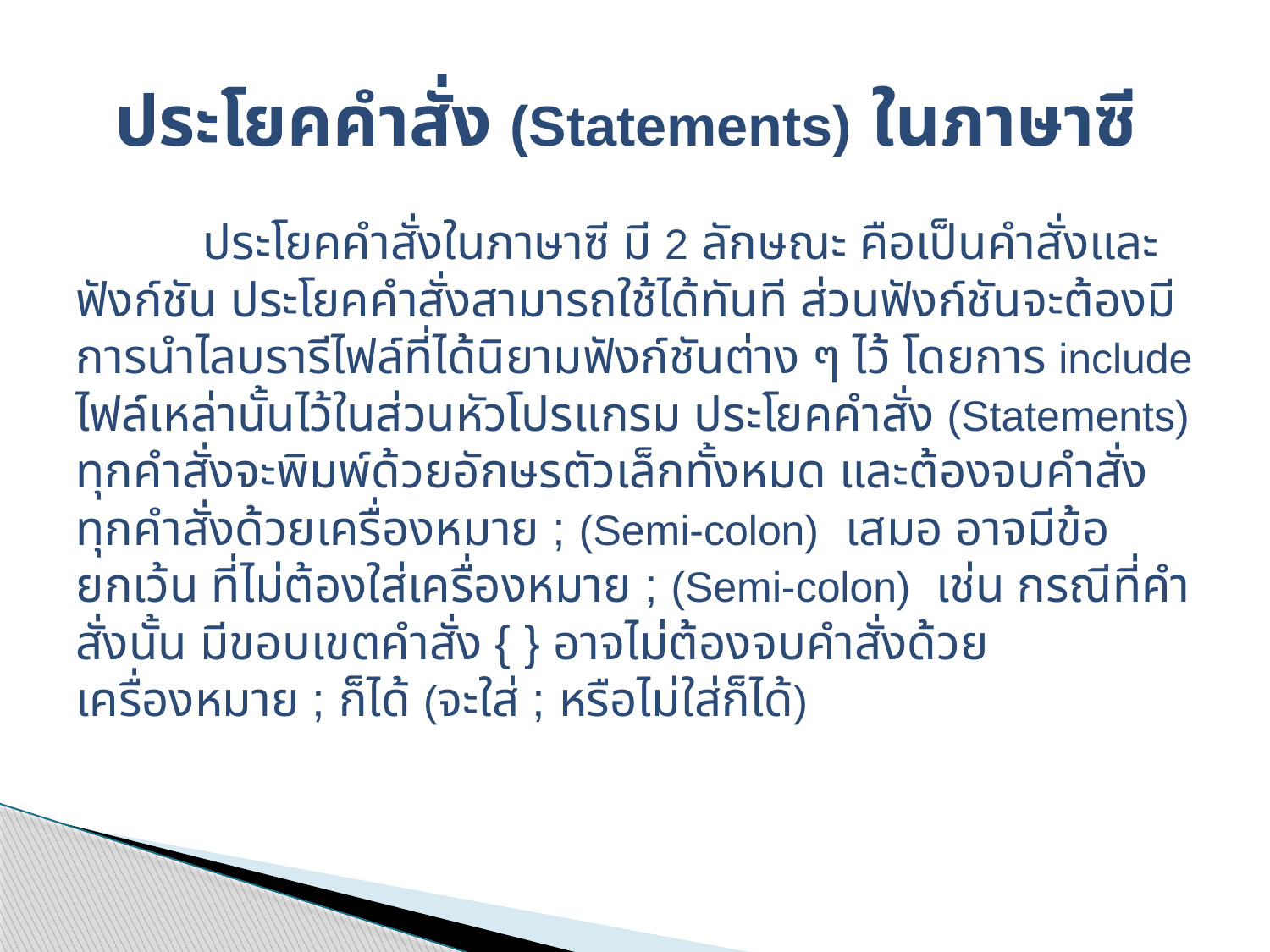

# ประโยคคำสั่ง (Statements) ในภาษาซี
	ประโยคคำสั่งในภาษาซี มี 2 ลักษณะ คือเป็นคำสั่งและฟังก์ชัน ประโยคคำสั่งสามารถใช้ได้ทันที ส่วนฟังก์ชันจะต้องมีการนำไลบรารีไฟล์ที่ได้นิยามฟังก์ชันต่าง ๆ ไว้ โดยการ include ไฟล์เหล่านั้นไว้ในส่วนหัวโปรแกรม ประโยคคำสั่ง (Statements) ทุกคำสั่งจะพิมพ์ด้วยอักษรตัวเล็กทั้งหมด และต้องจบคำสั่งทุกคำสั่งด้วยเครื่องหมาย ; (Semi-colon)  เสมอ อาจมีข้อยกเว้น ที่ไม่ต้องใส่เครื่องหมาย ; (Semi-colon)  เช่น กรณีที่คำสั่งนั้น มีขอบเขตคำสั่ง { } อาจไม่ต้องจบคำสั่งด้วยเครื่องหมาย ; ก็ได้ (จะใส่ ; หรือไม่ใส่ก็ได้)